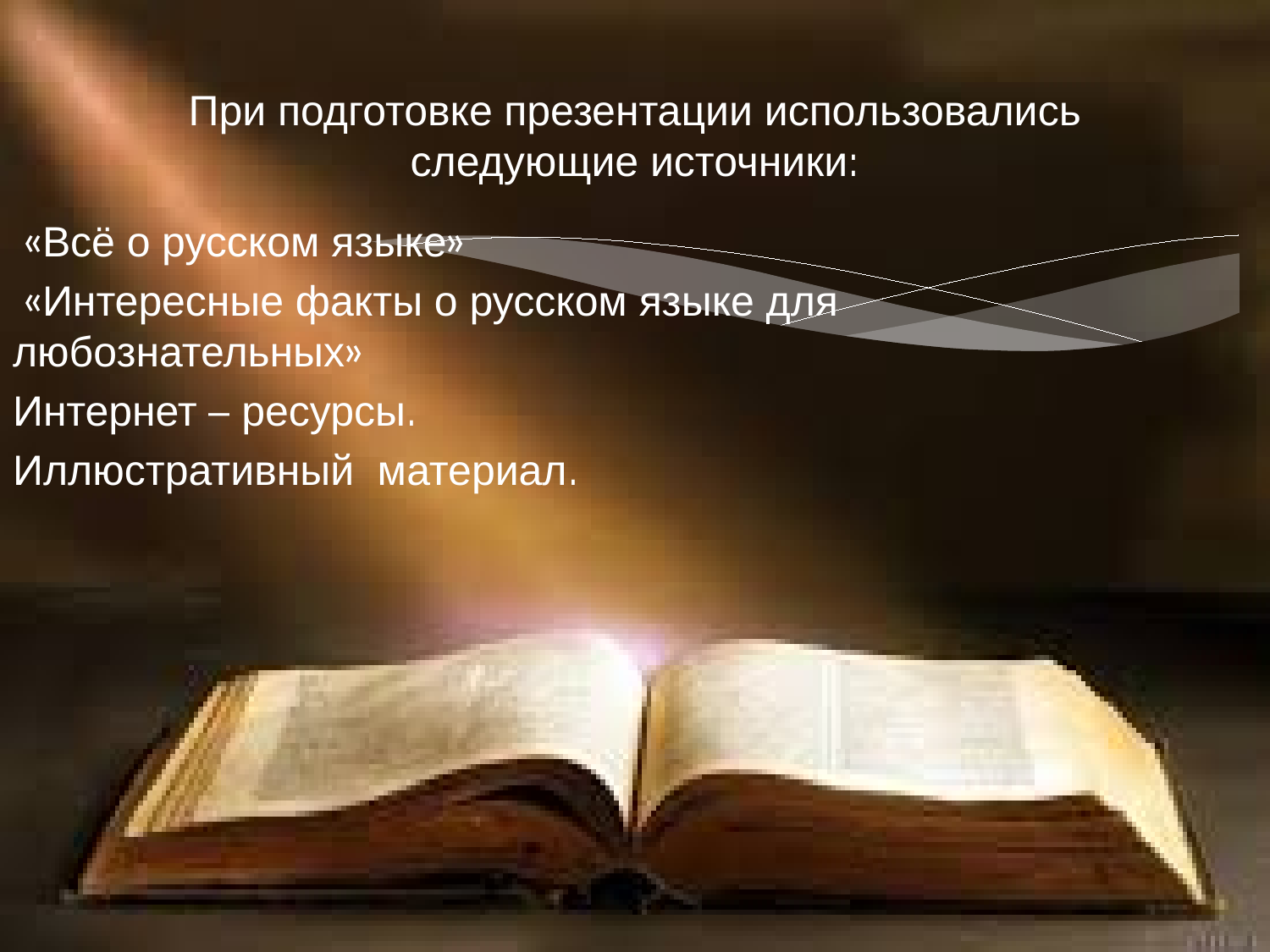

# При подготовке презентации использовались следующие источники:
 «Всё о русском языке»
 «Интересные факты о русском языке для  любознательных»
Интернет – ресурсы.
Иллюстративный  материал.